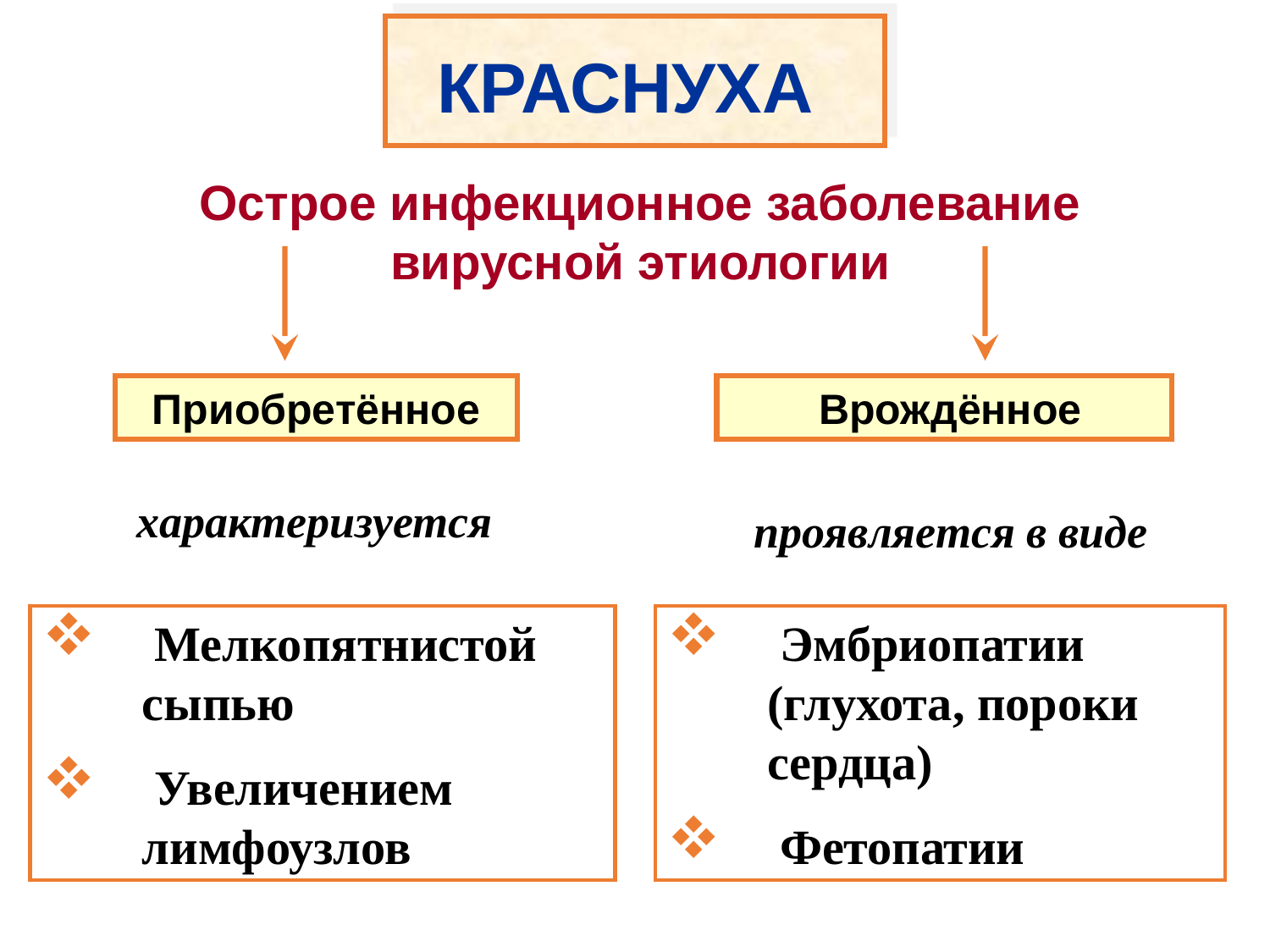

КРАСНУХА
Острое инфекционное заболевание вирусной этиологии

Приобретённое
 Врождённое
характеризуется
проявляется в виде
 Мелкопятнистой сыпью
 Увеличением лимфоузлов
 Эмбриопатии (глухота, пороки сердца)
 Фетопатии